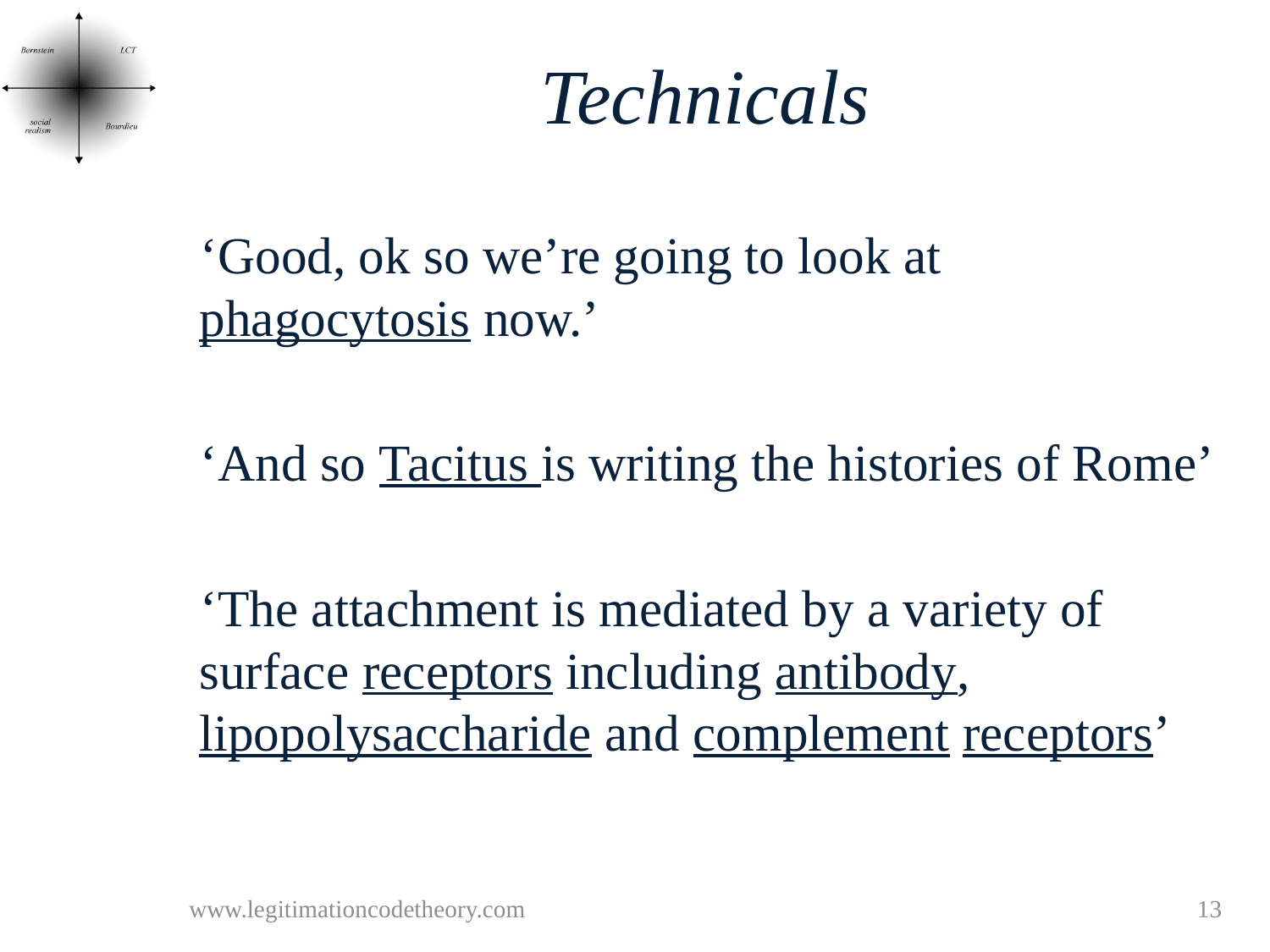

# Technicals

‘Good, ok so we’re going to look at phagocytosis now.’

‘And so Tacitus is writing the histories of Rome’

‘The attachment is mediated by a variety of surface receptors including antibody, lipopolysaccharide and complement receptors’

www.legitimationcodetheory.com
13